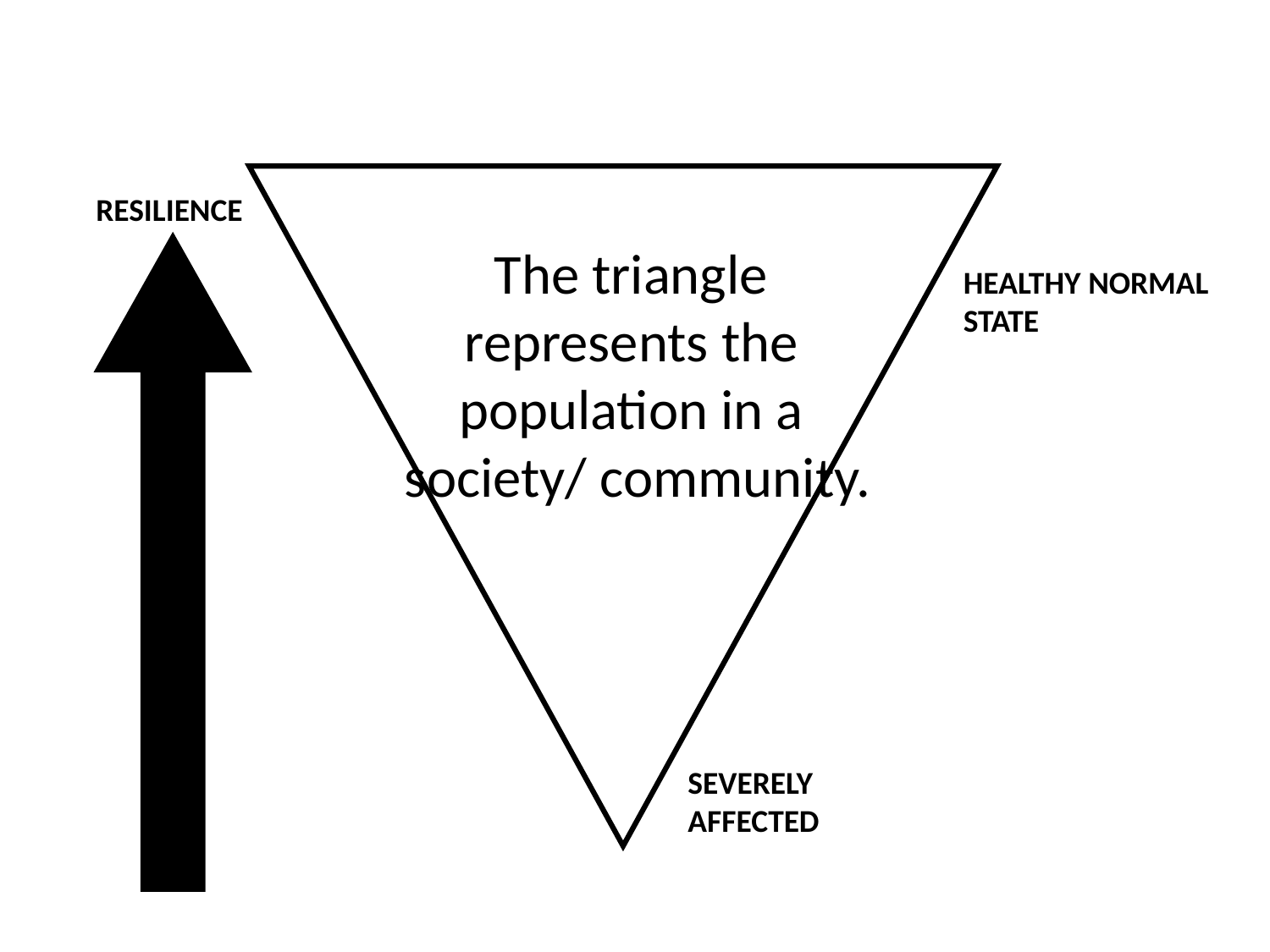

RESILIENCE

The triangle represents the population in a
 society/ community.
HEALTHY NORMAL STATE
SEVERELY AFFECTED